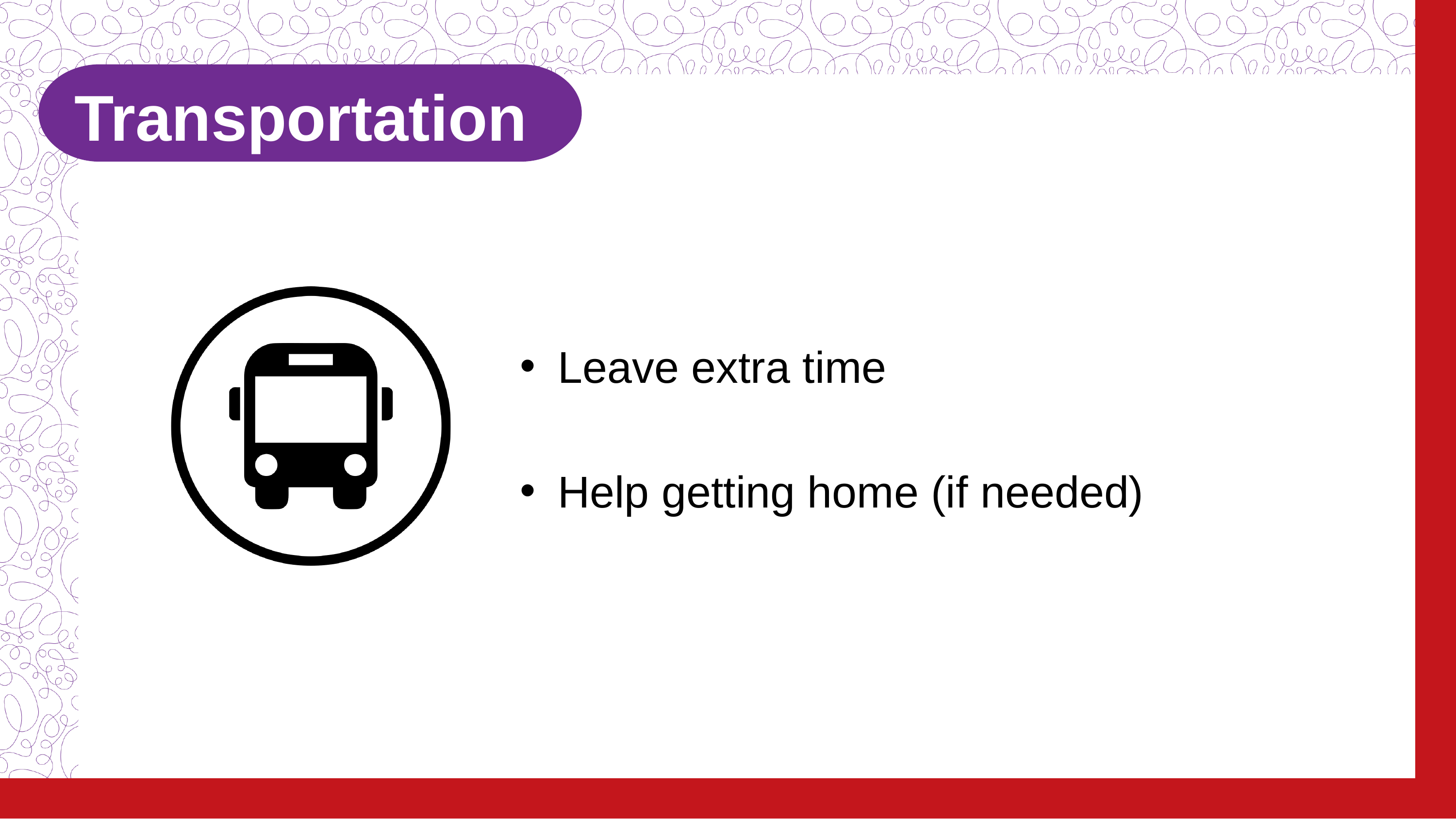

Transportation

Leave extra time

Help getting home (if needed)